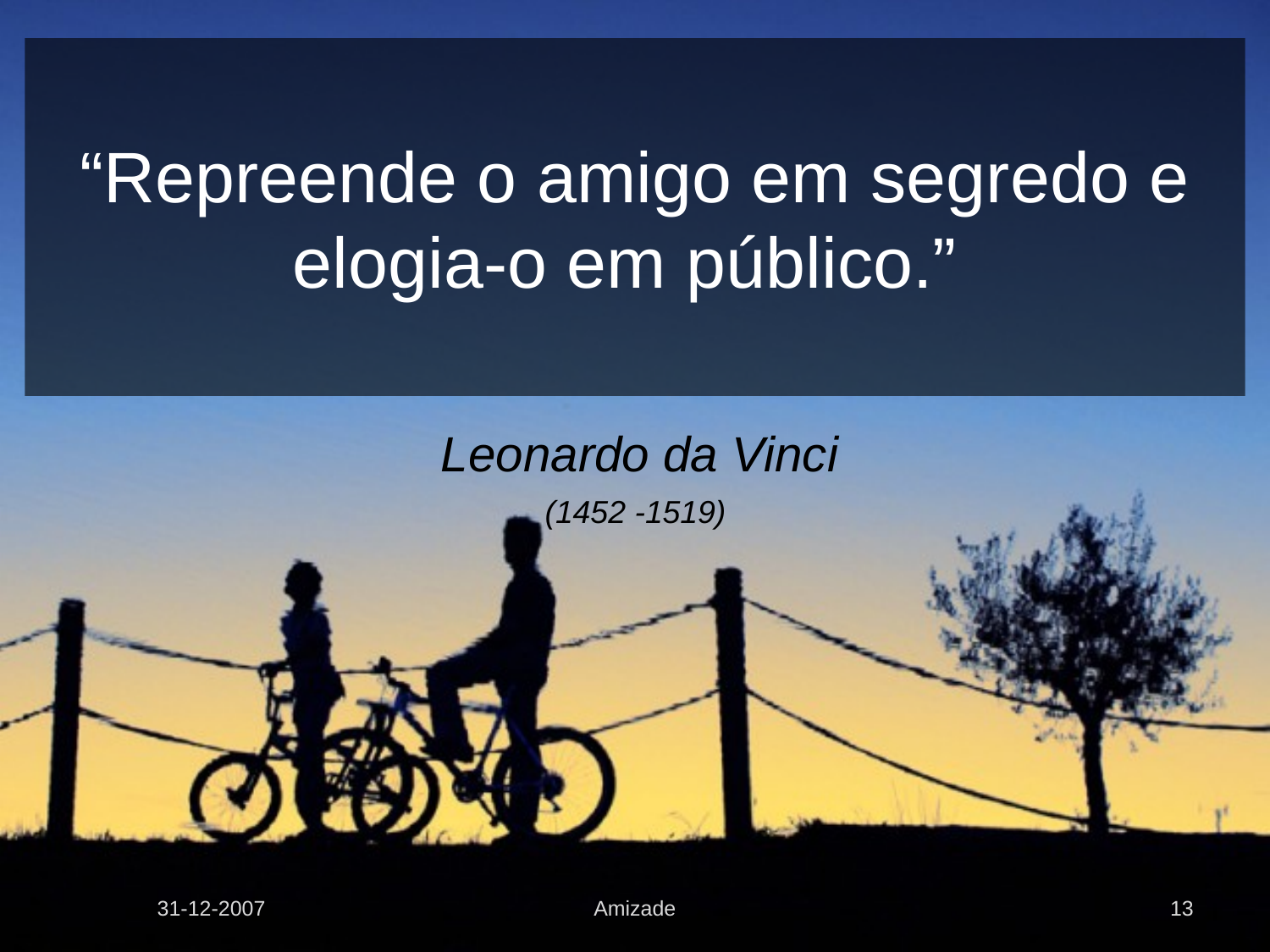

# “Repreende o amigo em segredo e elogia-o em público.”
Leonardo da Vinci
(1452 -1519)
31-12-2007
Amizade
13